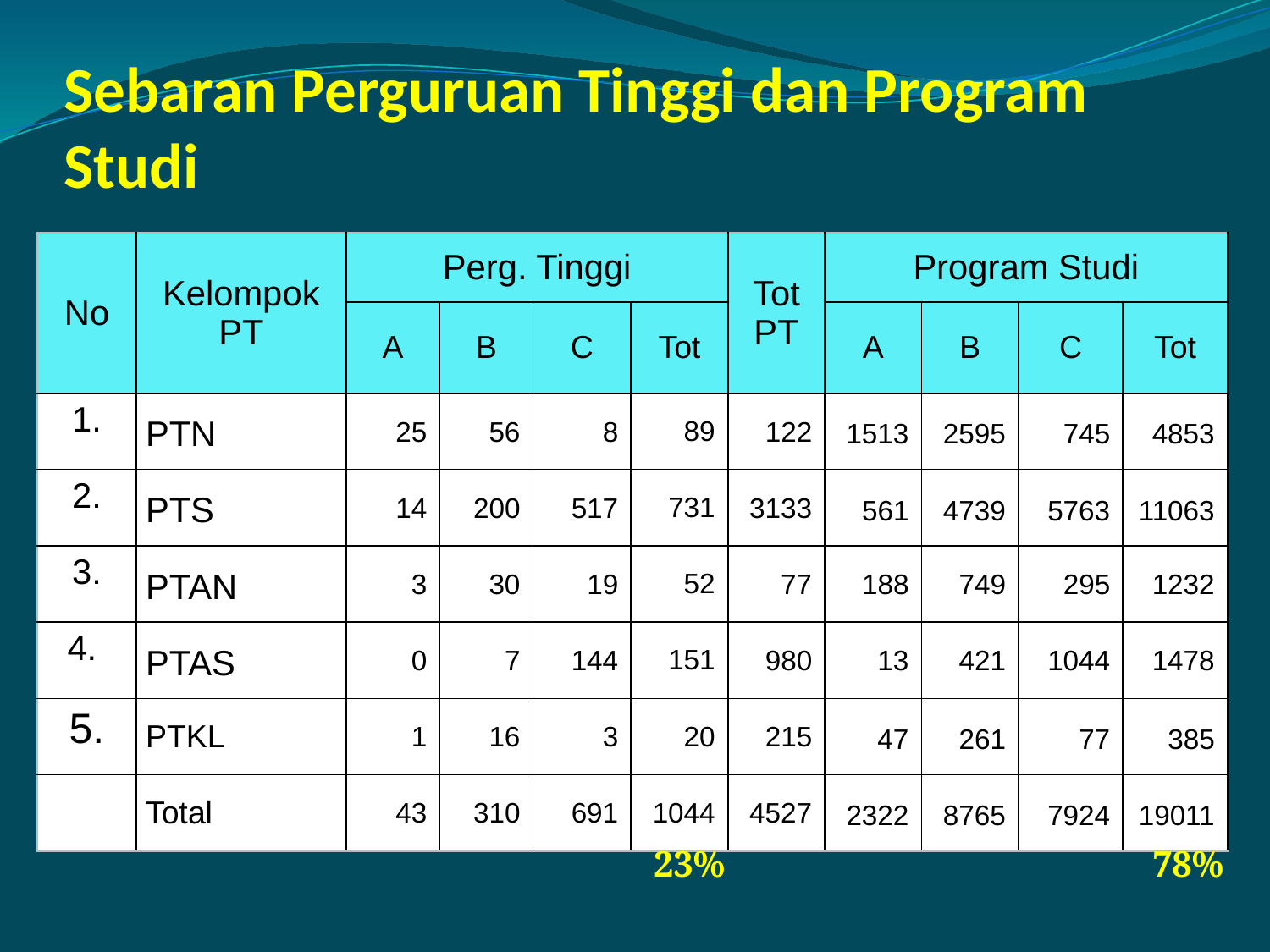

# Sebaran Perguruan Tinggi dan Program Studi
| No | Kelompok PT | Perg. Tinggi |  |  |  | Tot PT | Program Studi |  |  |  |
| --- | --- | --- | --- | --- | --- | --- | --- | --- | --- | --- |
|  |  | A | B | C | Tot |  | A | B | C | Tot |
| 1. | PTN | 25 | 56 | 8 | 89 | 122 | 1513 | 2595 | 745 | 4853 |
| 2. | PTS | 14 | 200 | 517 | 731 | 3133 | 561 | 4739 | 5763 | 11063 |
| 3. | PTAN | 3 | 30 | 19 | 52 | 77 | 188 | 749 | 295 | 1232 |
| 4. | PTAS | 0 | 7 | 144 | 151 | 980 | 13 | 421 | 1044 | 1478 |
| 5. | PTKL | 1 | 16 | 3 | 20 | 215 | 47 | 261 | 77 | 385 |
|  | Total | 43 | 310 | 691 | 1044 | 4527 | 2322 | 8765 | 7924 | 19011 |
23%
78%